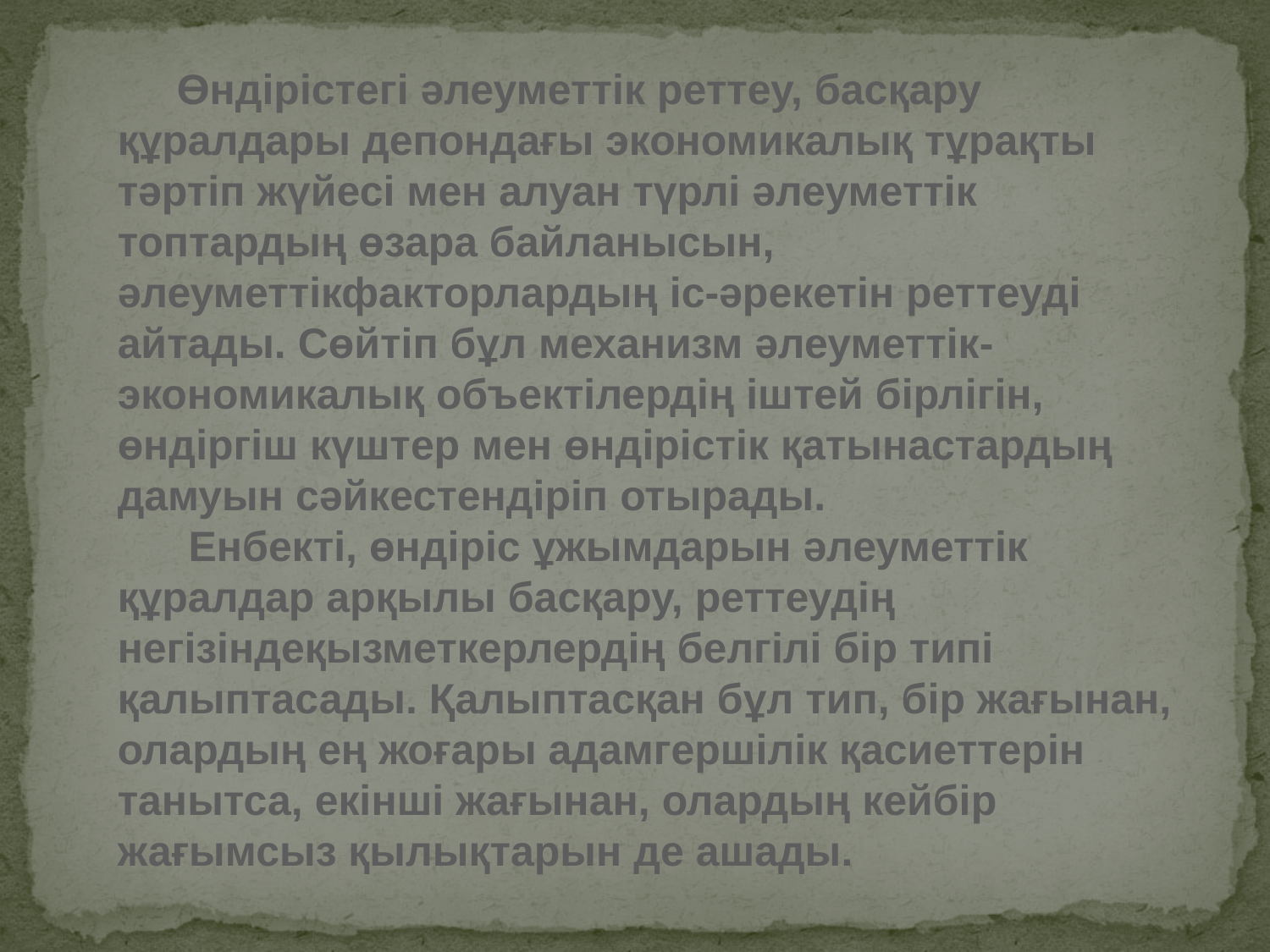

Өндірістегі әлеуметтік реттеу, басқару құралдары депондағы экономикалық тұрақты тәртіп жүйесі мен алуан түрлі әлеуметтік топтардың өзара байланысын, әлеуметтікфакторлардың іс-әрекетін реттеуді айтады. Сөйтіп бұл механизм әлеуметтік-экономикалық объектілердің іштей бірлігін, өндіргіш күштер мен өндірістік қатынастардың дамуын сәйкестендіріп отырады.
      Енбекті, өндіріс ұжымдарын әлеуметтік құралдар арқылы басқару, реттеудің негізіндеқызметкерлердің белгілі бір типі қалыптасады. Қалыптасқан бұл тип, бір жағынан, олардың ең жоғары адамгершілік қасиеттерін танытса, екінші жағынан, олардың кейбір жағымсыз қылықтарын де ашады.